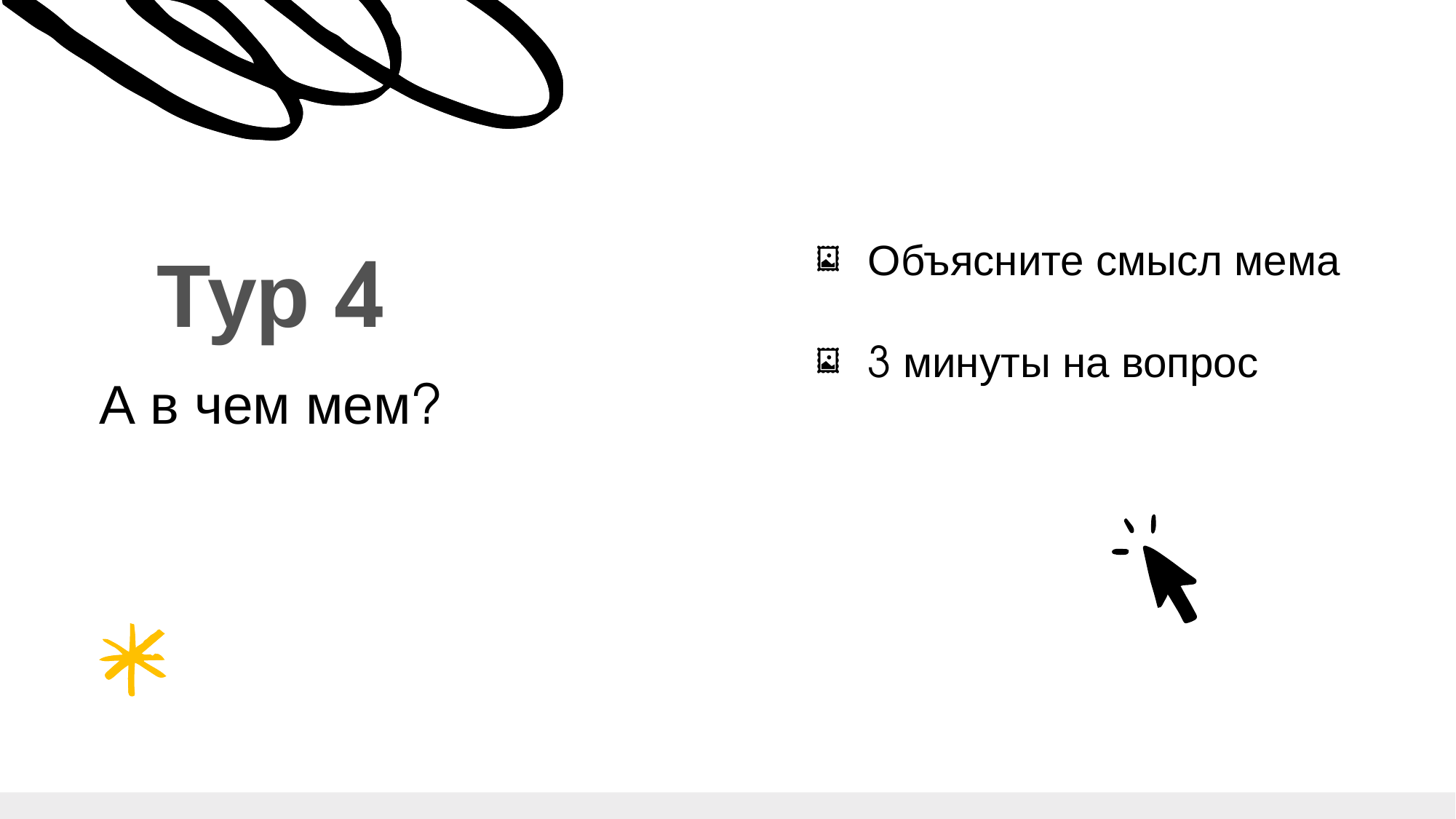

Объясните смысл мема

3 минуты на вопрос
Тур 4
А в чем мем?